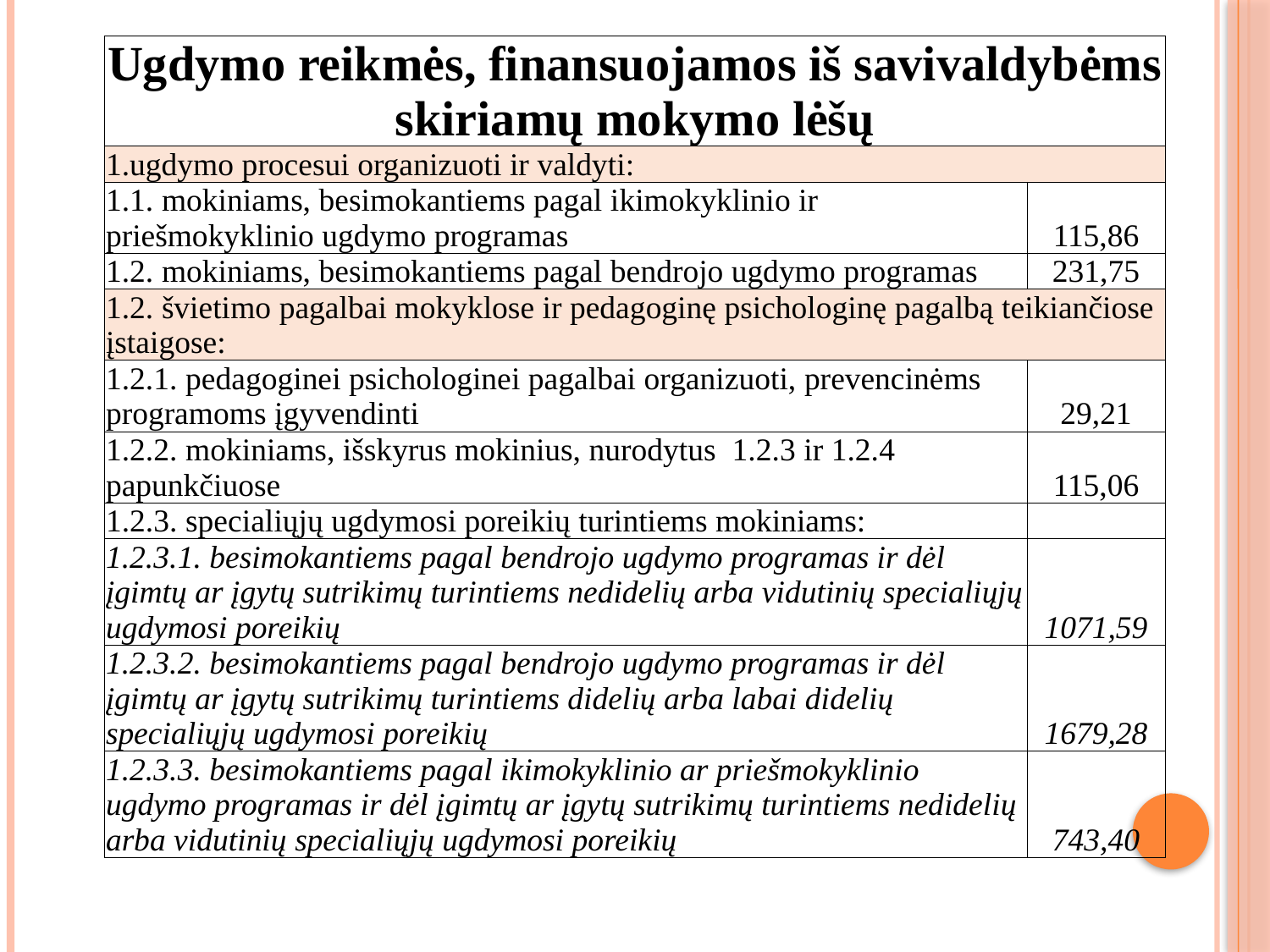

| Ugdymo reikmės, finansuojamos iš savivaldybėms skiriamų mokymo lėšų |  |
| --- | --- |
| 1.ugdymo procesui organizuoti ir valdyti: |  |
| 1.1. mokiniams, besimokantiems pagal ikimokyklinio ir priešmokyklinio ugdymo programas | 115,86 |
| 1.2. mokiniams, besimokantiems pagal bendrojo ugdymo programas | 231,75 |
| 1.2. švietimo pagalbai mokyklose ir pedagoginę psichologinę pagalbą teikiančiose įstaigose: |  |
| 1.2.1. pedagoginei psichologinei pagalbai organizuoti, prevencinėms programoms įgyvendinti | 29,21 |
| 1.2.2. mokiniams, išskyrus mokinius, nurodytus 1.2.3 ir 1.2.4 papunkčiuose | 115,06 |
| 1.2.3. specialiųjų ugdymosi poreikių turintiems mokiniams: |  |
| 1.2.3.1. besimokantiems pagal bendrojo ugdymo programas ir dėl įgimtų ar įgytų sutrikimų turintiems nedidelių arba vidutinių specialiųjų ugdymosi poreikių | 1071,59 |
| 1.2.3.2. besimokantiems pagal bendrojo ugdymo programas ir dėl įgimtų ar įgytų sutrikimų turintiems didelių arba labai didelių specialiųjų ugdymosi poreikių | 1679,28 |
| 1.2.3.3. besimokantiems pagal ikimokyklinio ar priešmokyklinio ugdymo programas ir dėl įgimtų ar įgytų sutrikimų turintiems nedidelių arba vidutinių specialiųjų ugdymosi poreikių | 743,40 |